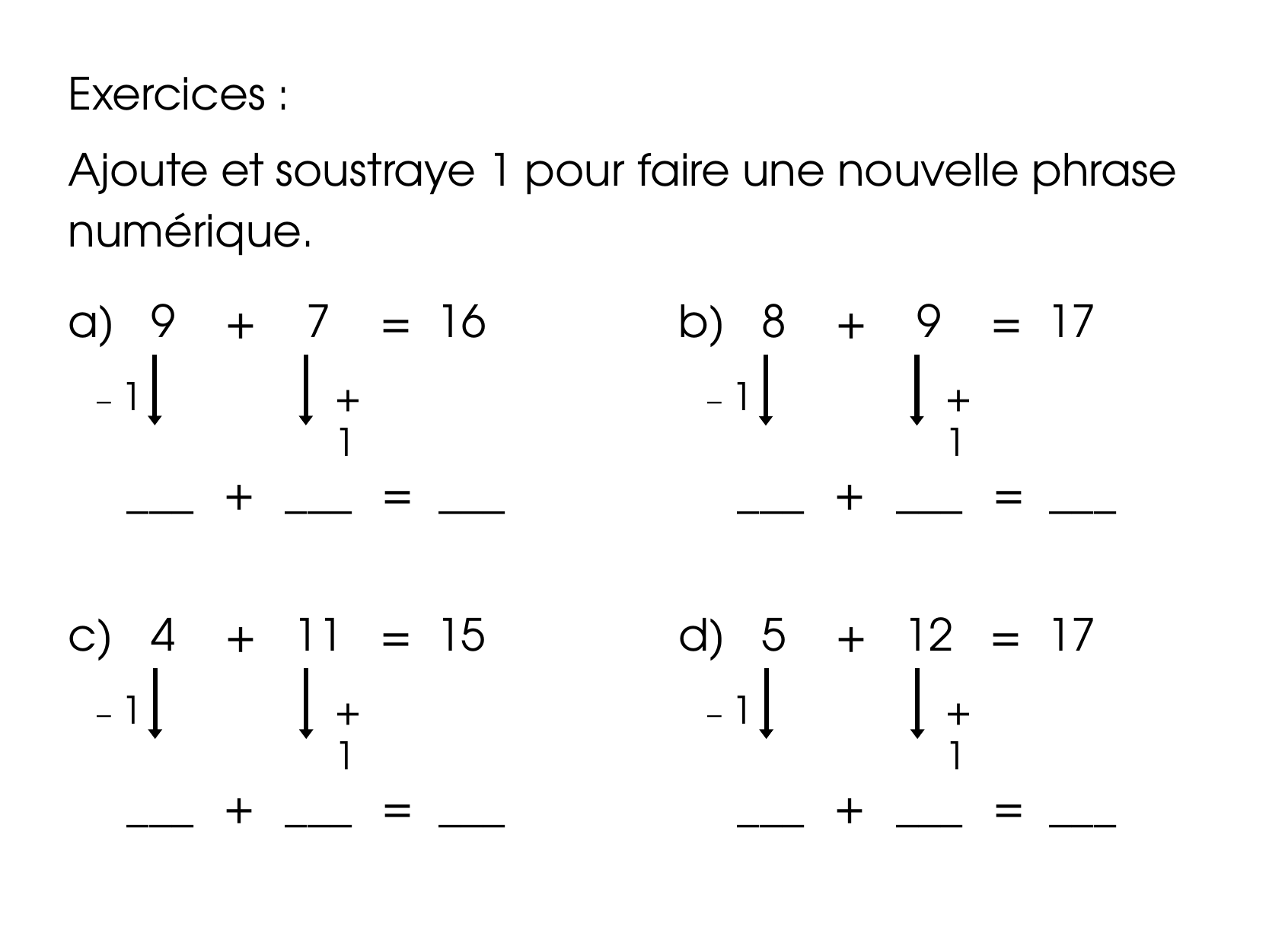

Exercices :
Ajoute et soustraye 1 pour faire une nouvelle phrase numérique.
a)
9    +    7    =  16
– 1
+ 1
___   +   ___   =  ___
b)
8    +    9    =  17
– 1
+ 1
___   +   ___   =  ___
c)
4    +   11   =  15
– 1
+ 1
___   +   ___   =  ___
d)
5    +   12   =  17
– 1
+ 1
___   +   ___   =  ___